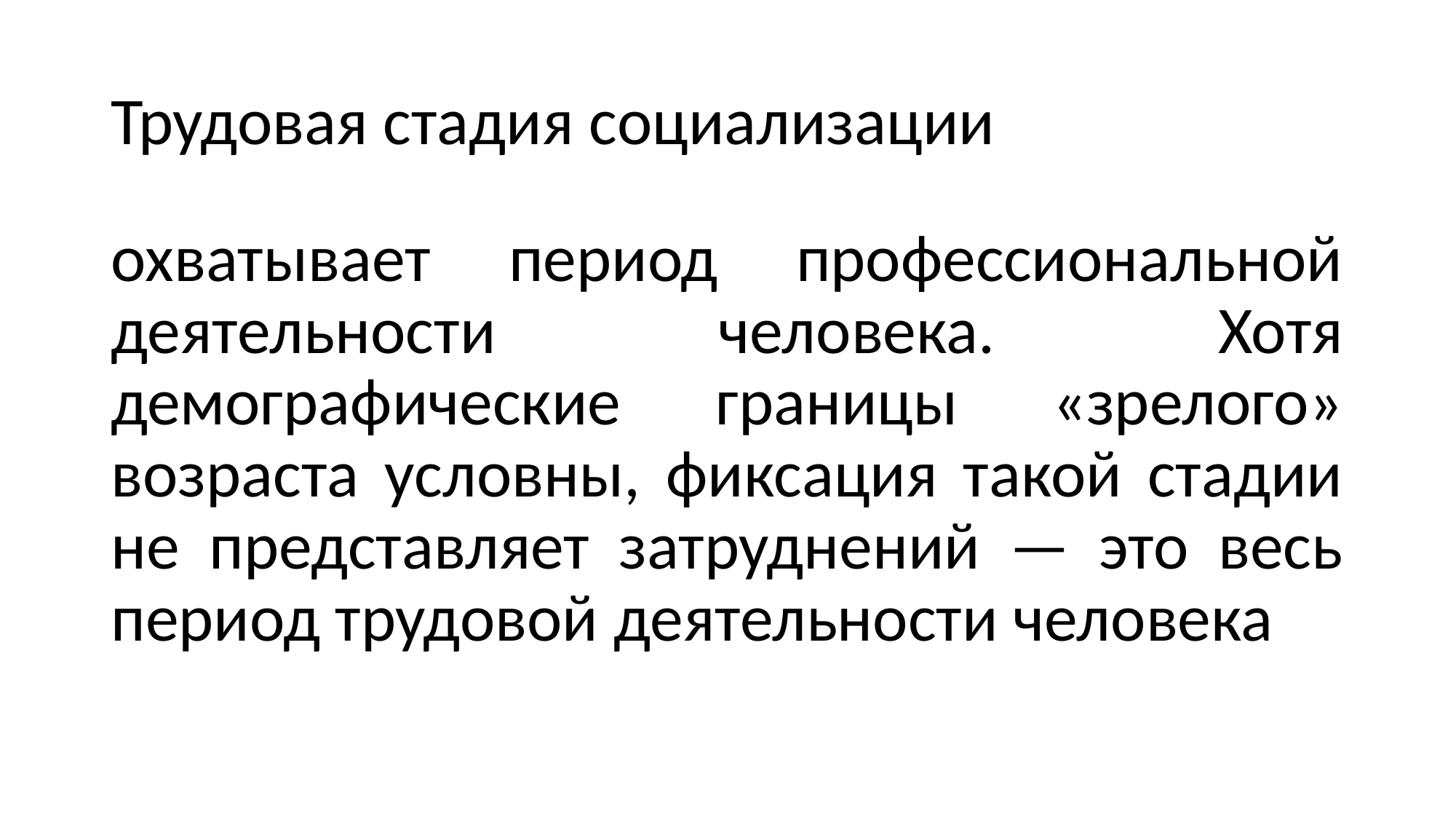

# Трудовая стадия социализации
охватывает период профессиональной деятельности человека. Хотя демографические границы «зрелого» возраста условны, фиксация такой стадии не представляет затруднений — это весь период трудовой деятельности человека